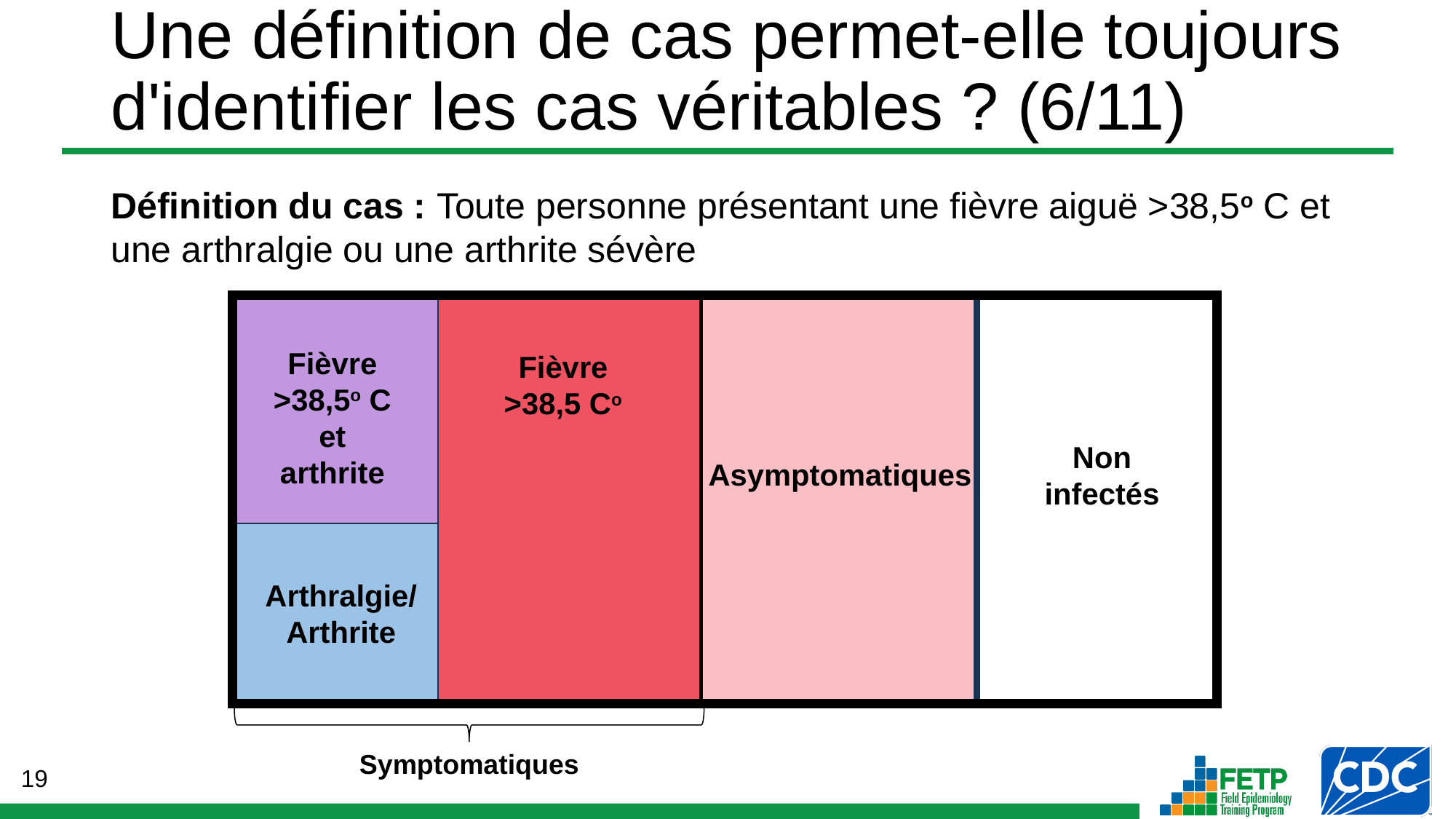

# Une définition de cas permet-elle toujours d'identifier les cas véritables ? (6/11)
Définition du cas : Toute personne présentant une fièvre aiguë >38,5o C et une arthralgie ou une arthrite sévère

Fièvre >38,5o C et arthrite
Fièvre >38,5 Co
Fièvre >38,5 Co
Fièvre >38,5o C et arthrite
Non infectés
Asymptomatiques

Arthralgie/ Arthrite
Symptomatiques